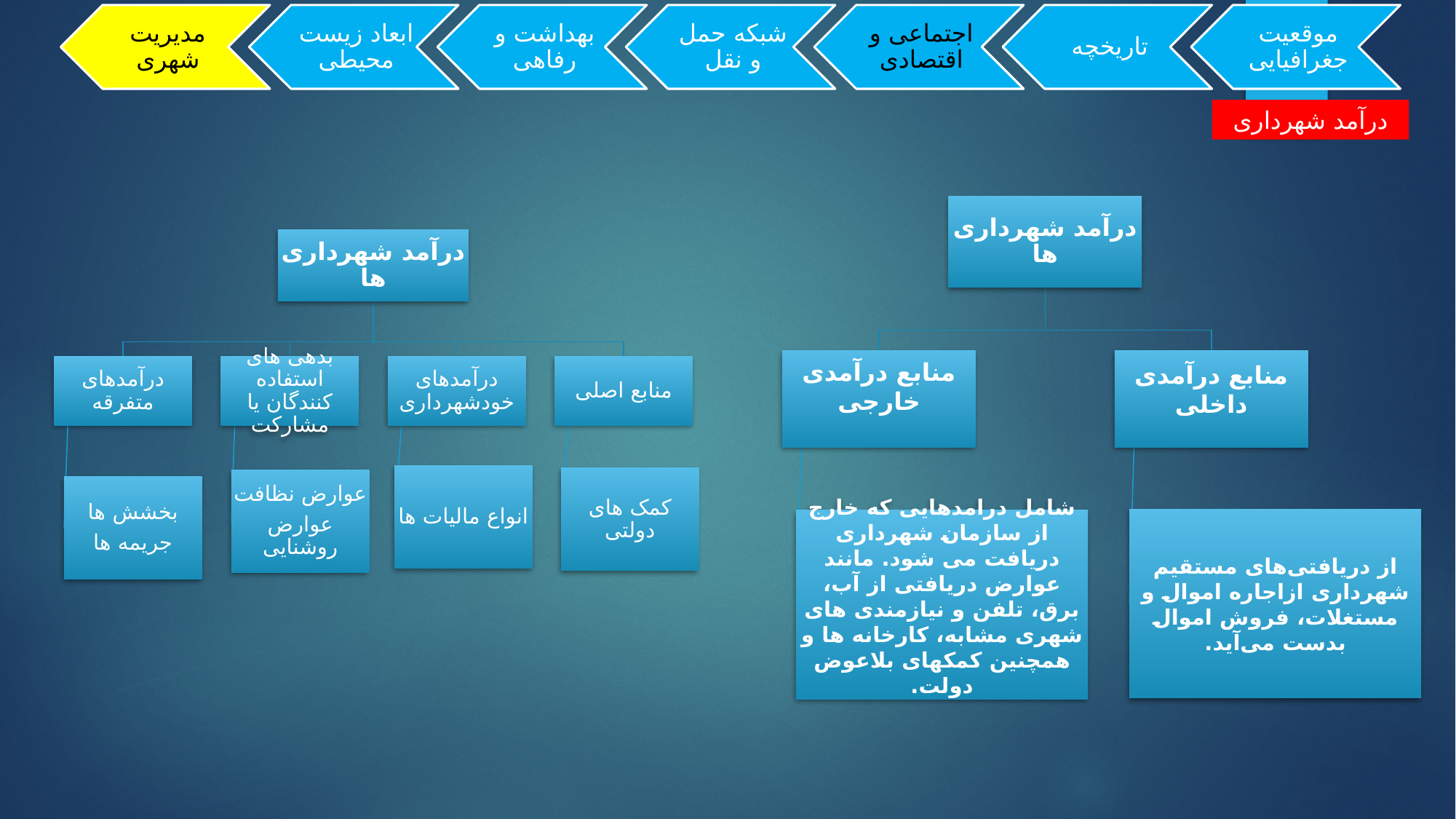

موقعیت جغرافیایی
تاریخچه
اجتماعی و اقتصادی
شبکه حمل و نقل
بهداشت و رفاهی
ابعاد زیست محیطی
مدیریت شهری
درآمد شهرداری
درآمد شهرداری ها
درآمدهای متفرقه
بخشش ها
جریمه ها
بدهی های استفاده کنندگان یا مشارکت
عوارض نظافت
عوارض روشنایی
درآمدهای خودشهرداری
انواع مالیات ها
منابع اصلی
کمک های دولتی
درآمد شهرداری ها
منابع درآمدی خارجی

شامل درامدهایی که خارج از سازمان شهرداری دریافت می شود. مانند عوارض دریافتی از آب، برق، تلفن و نیازمندی های شهری مشابه، کارخانه ها و همچنین کمکهای بلاعوض دولت.

منابع درآمدی داخلی

از دریافتی‌های مستقیم شهرداری ازاجاره اموال و مستغلات، فروش اموال بدست می‌آید.